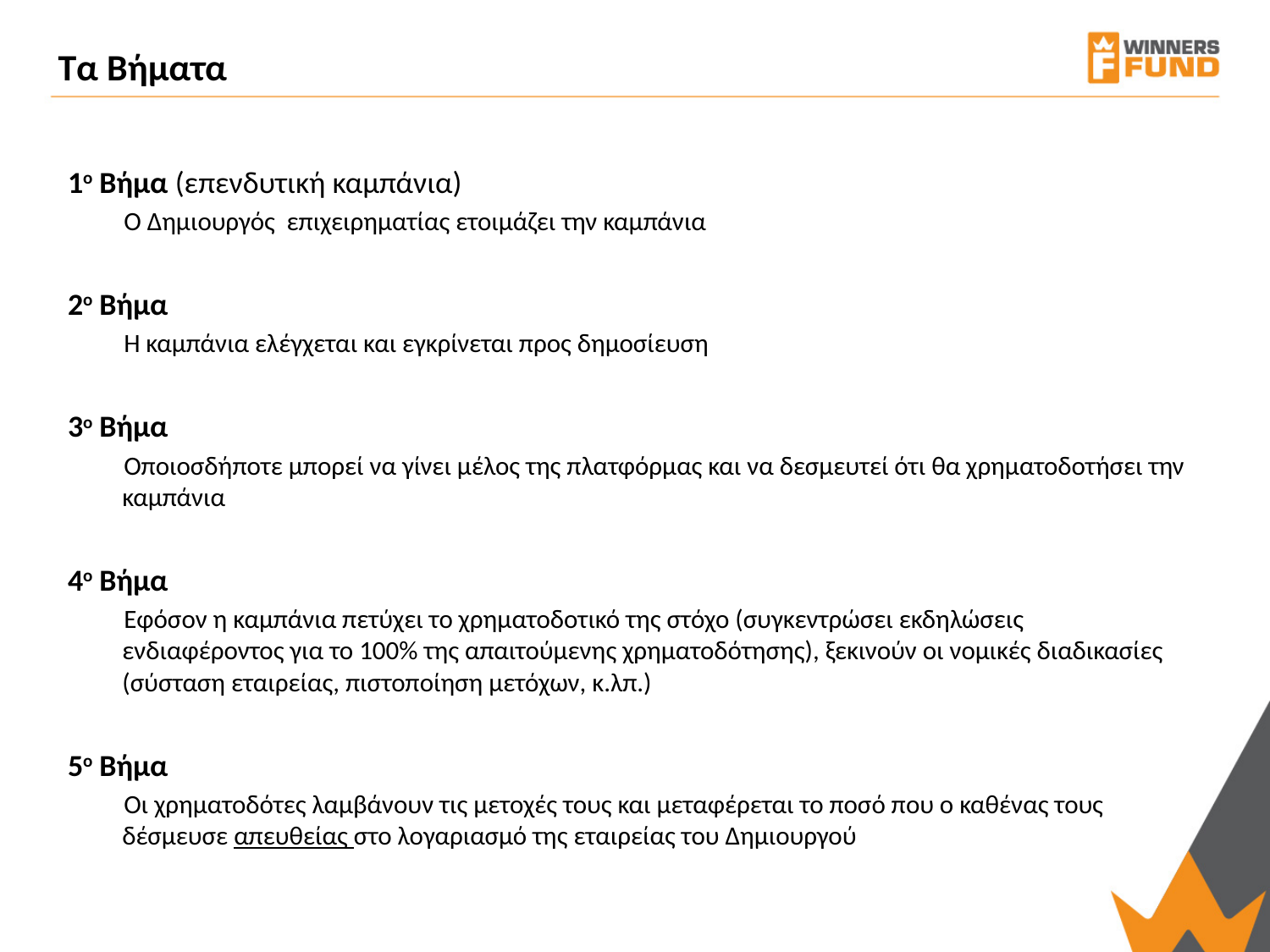

# Τα Βήματα
1ο Βήμα (επενδυτική καμπάνια)
Ο Δημιουργός  επιχειρηματίας ετοιμάζει την καμπάνια

2ο Βήμα
Η καμπάνια ελέγχεται και εγκρίνεται προς δημοσίευση

3ο Βήμα
Οποιοσδήποτε μπορεί να γίνει μέλος της πλατφόρμας και να δεσμευτεί ότι θα χρηματοδοτήσει την καμπάνια

4ο Βήμα
Εφόσον η καμπάνια πετύχει το χρηματοδοτικό της στόχο (συγκεντρώσει εκδηλώσεις ενδιαφέροντος για το 100% της απαιτούμενης χρηματοδότησης), ξεκινούν οι νομικές διαδικασίες (σύσταση εταιρείας, πιστοποίηση μετόχων, κ.λπ.)

5ο Βήμα
Οι χρηματοδότες λαμβάνουν τις μετοχές τους και μεταφέρεται το ποσό που ο καθένας τους δέσμευσε απευθείας στο λογαριασμό της εταιρείας του Δημιουργού